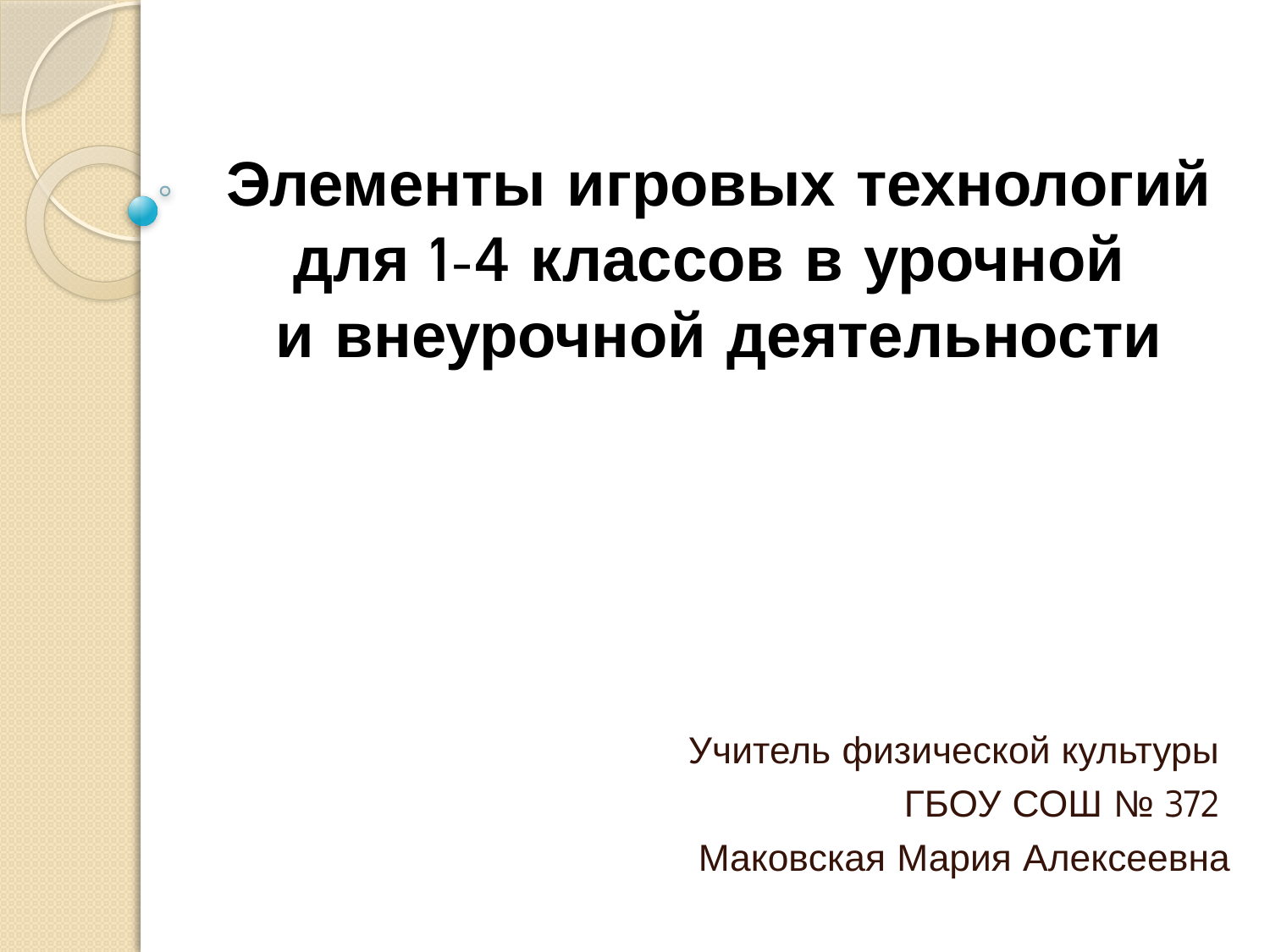

# Элементы игровых технологий для 1-4 классов в урочной и внеурочной деятельности
Учитель физической культуры
ГБОУ СОШ № 372
Маковская Мария Алексеевна